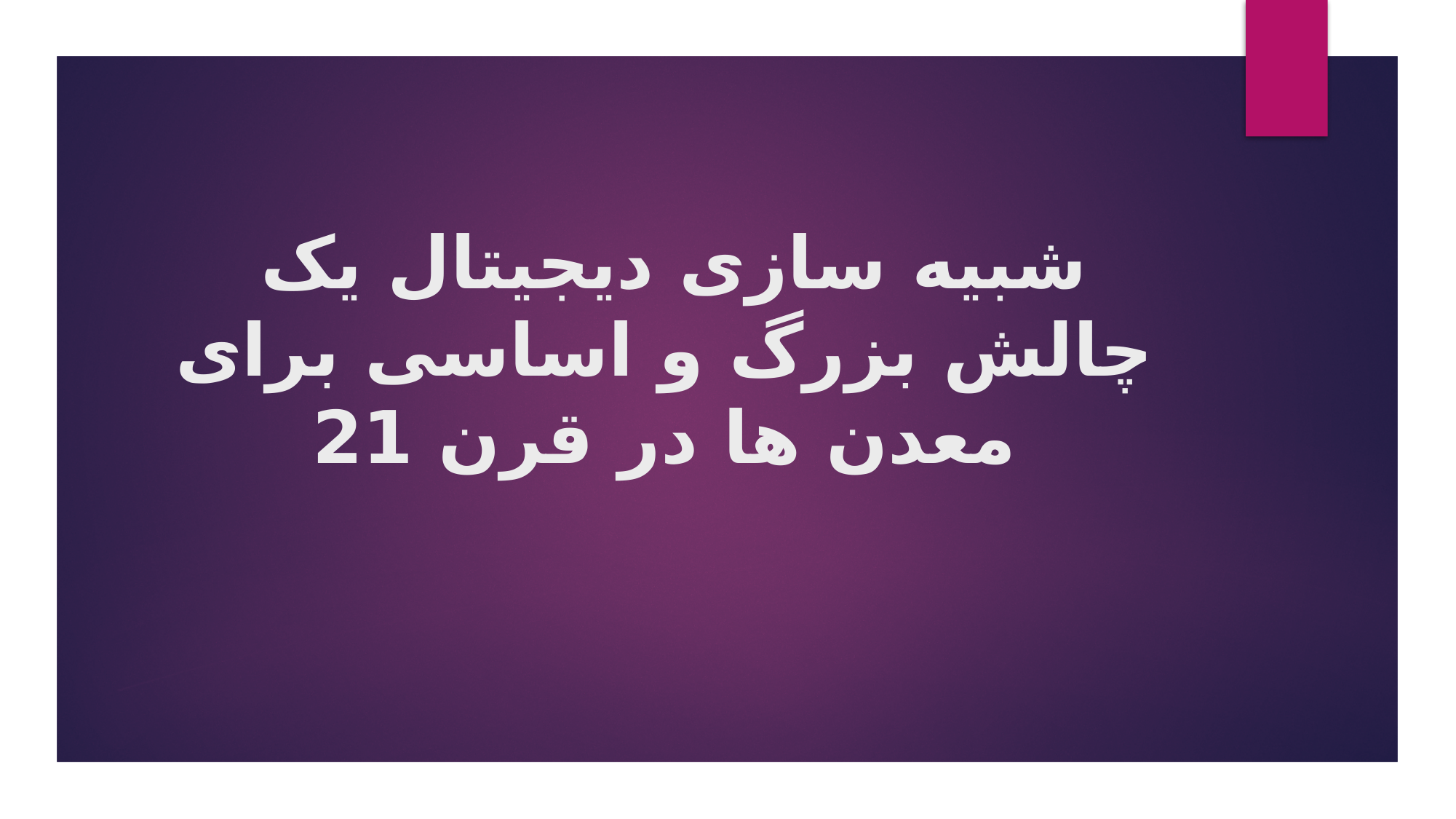

# شبیه سازی دیجیتال یک چالش بزرگ و اساسی برای معدن ها در قرن 21